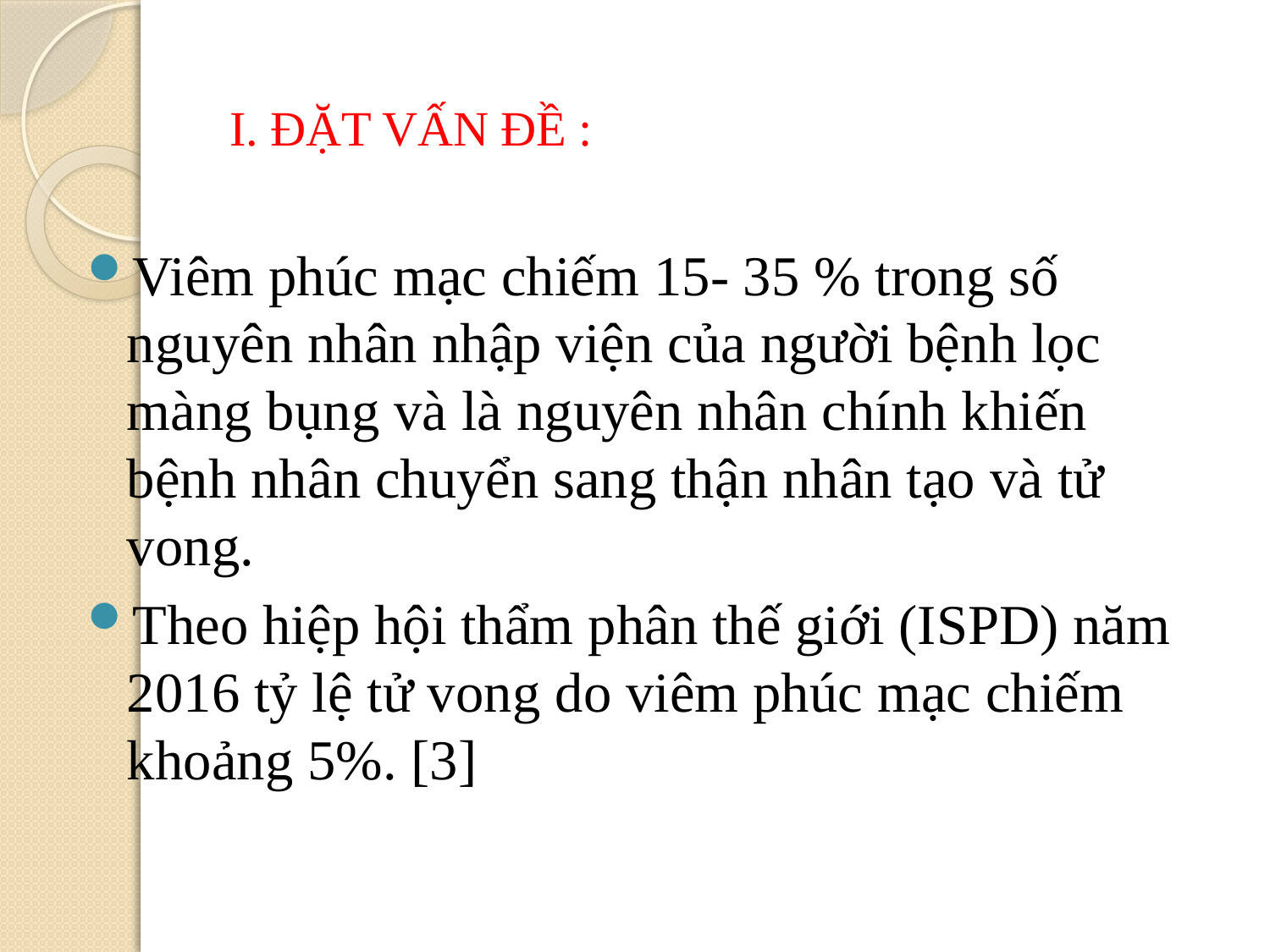

# I. Đặt vấn đề :
Viêm phúc mạc chiếm 15- 35 % trong số nguyên nhân nhập viện của người bệnh lọc màng bụng và là nguyên nhân chính khiến bệnh nhân chuyển sang thận nhân tạo và tử vong.
Theo hiệp hội thẩm phân thế giới (ISPD) năm 2016 tỷ lệ tử vong do viêm phúc mạc chiếm khoảng 5%. [3]